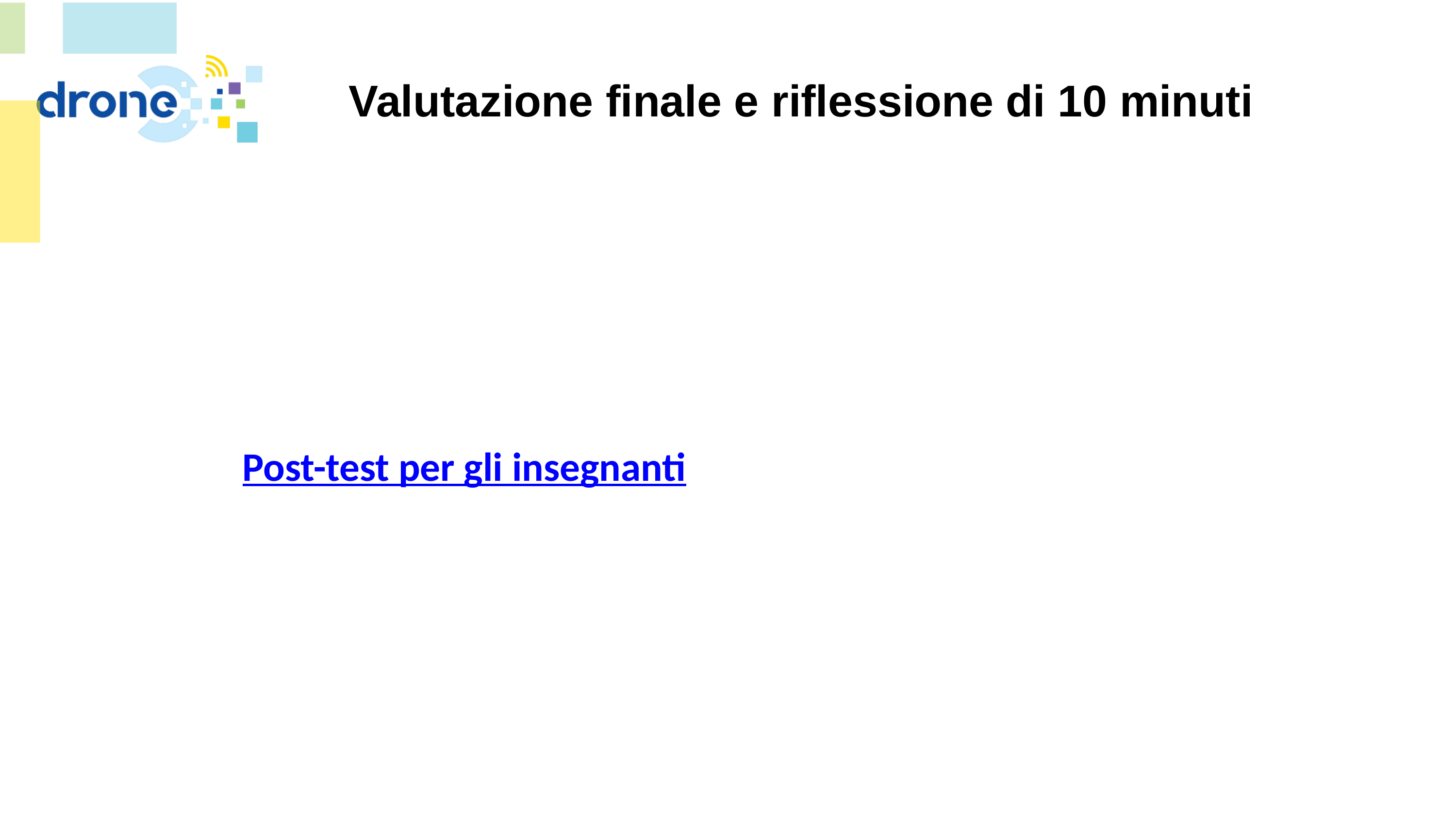

# Valutazione finale e riflessione di 10 minuti

Post-test per gli insegnanti